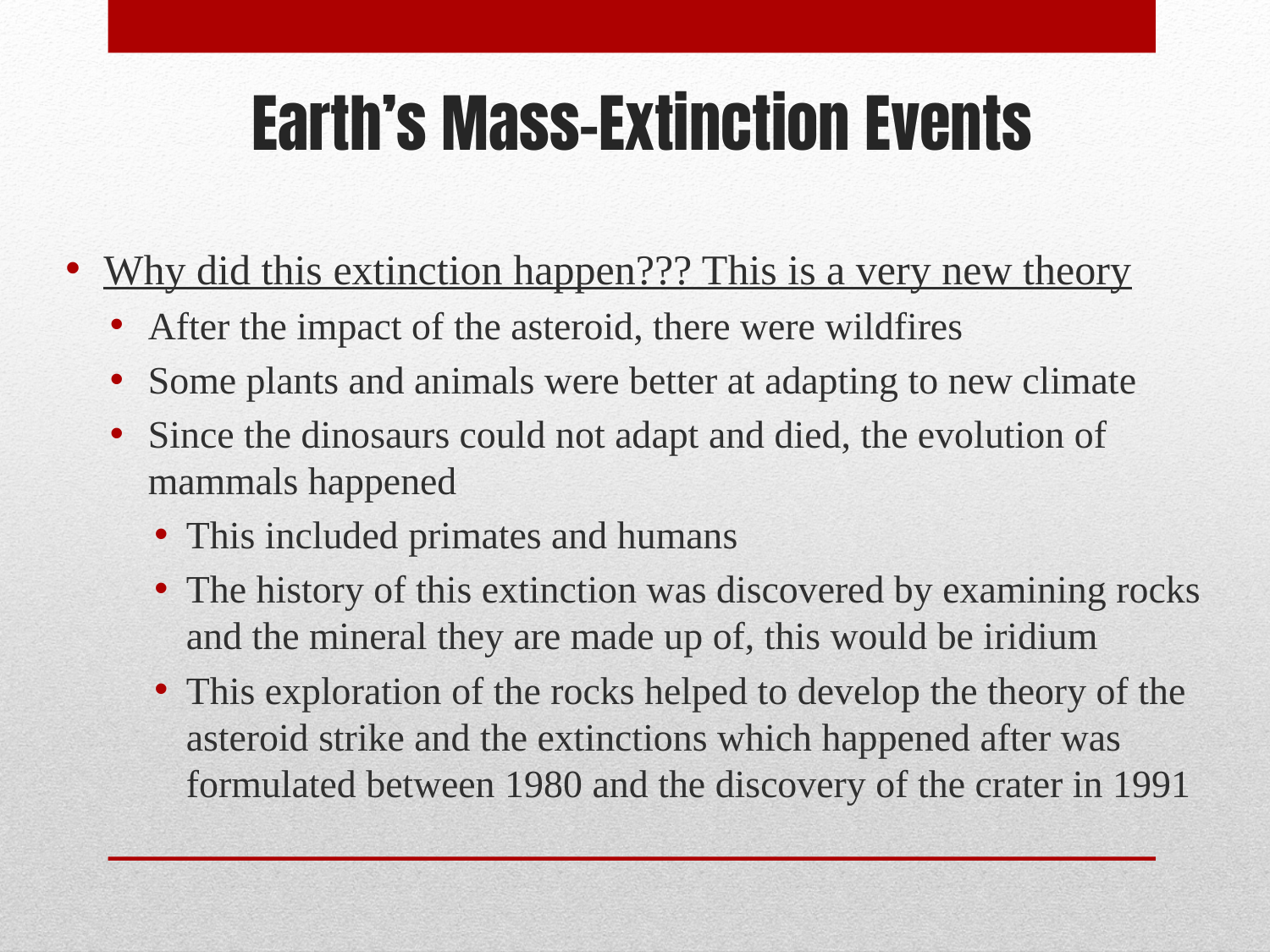

Earth’s Mass-Extinction Events
Why did this extinction happen??? This is a very new theory
After the impact of the asteroid, there were wildfires
Some plants and animals were better at adapting to new climate
Since the dinosaurs could not adapt and died, the evolution of mammals happened
This included primates and humans
The history of this extinction was discovered by examining rocks and the mineral they are made up of, this would be iridium
This exploration of the rocks helped to develop the theory of the asteroid strike and the extinctions which happened after was formulated between 1980 and the discovery of the crater in 1991